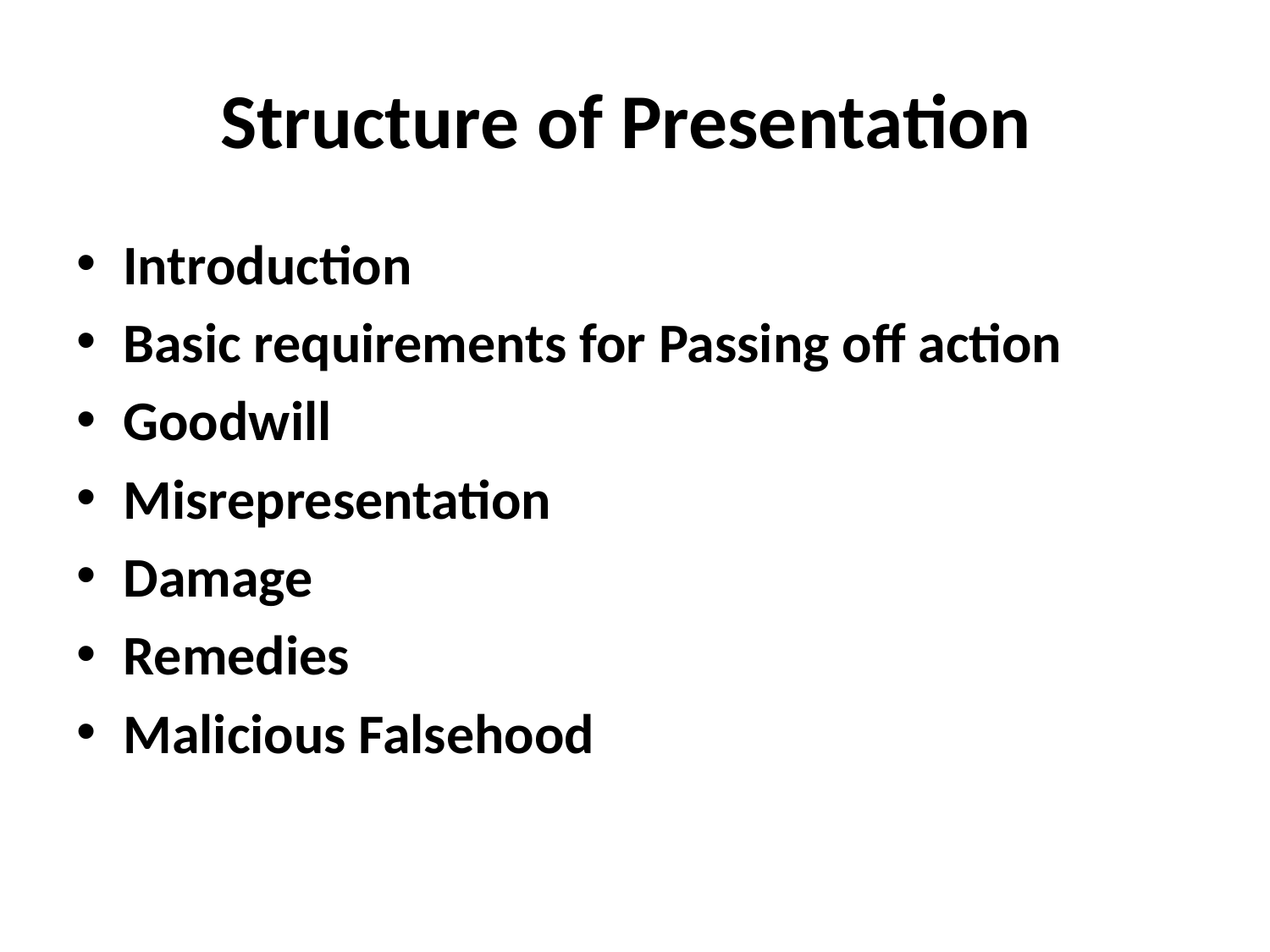

# Structure of Presentation
Introduction
Basic requirements for Passing off action
Goodwill
Misrepresentation
Damage
Remedies
Malicious Falsehood